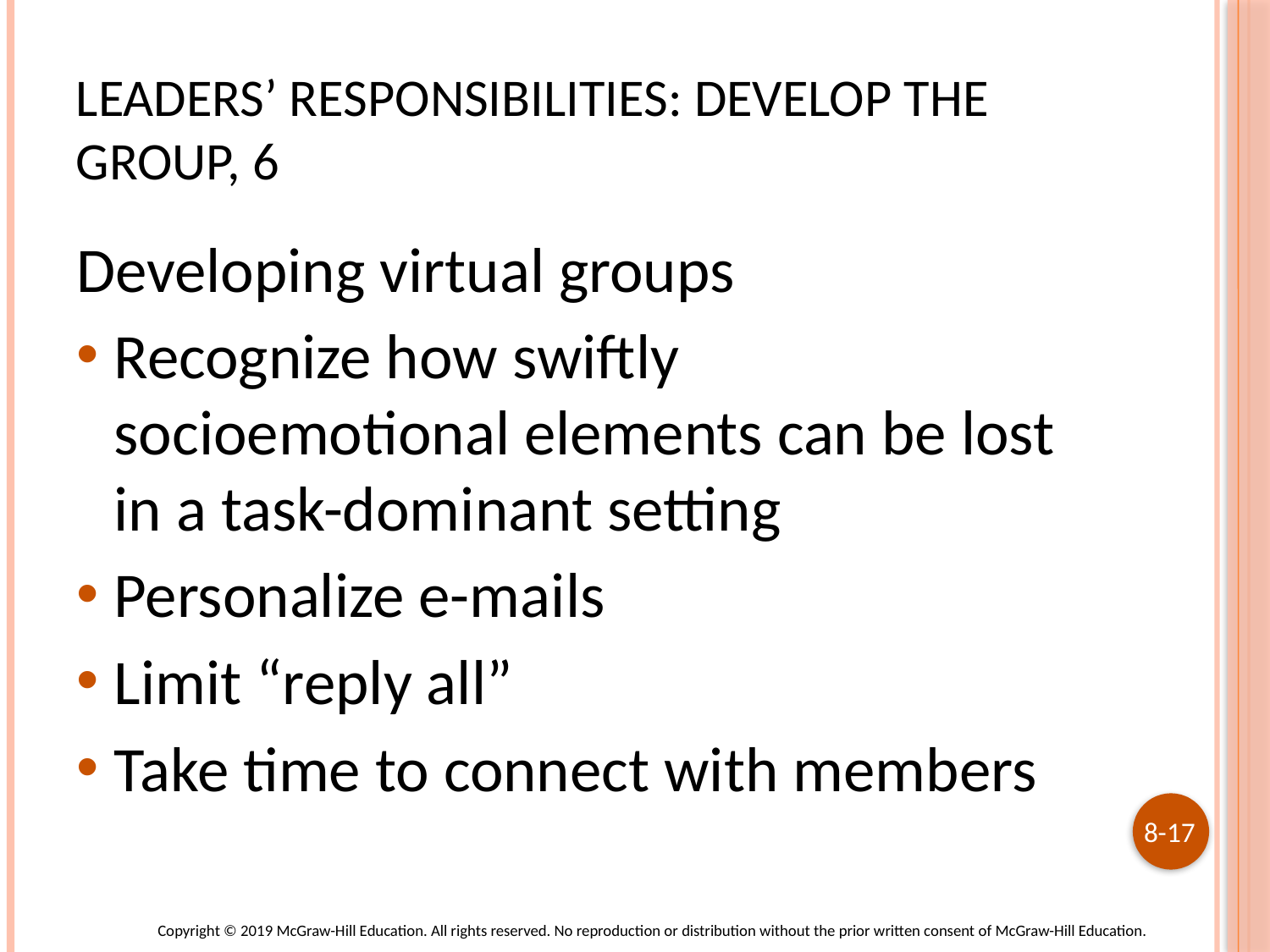

# Leaders’ Responsibilities: Develop the Group, 6
Developing virtual groups
Recognize how swiftly socioemotional elements can be lost in a task-dominant setting
Personalize e-mails
Limit “reply all”
Take time to connect with members